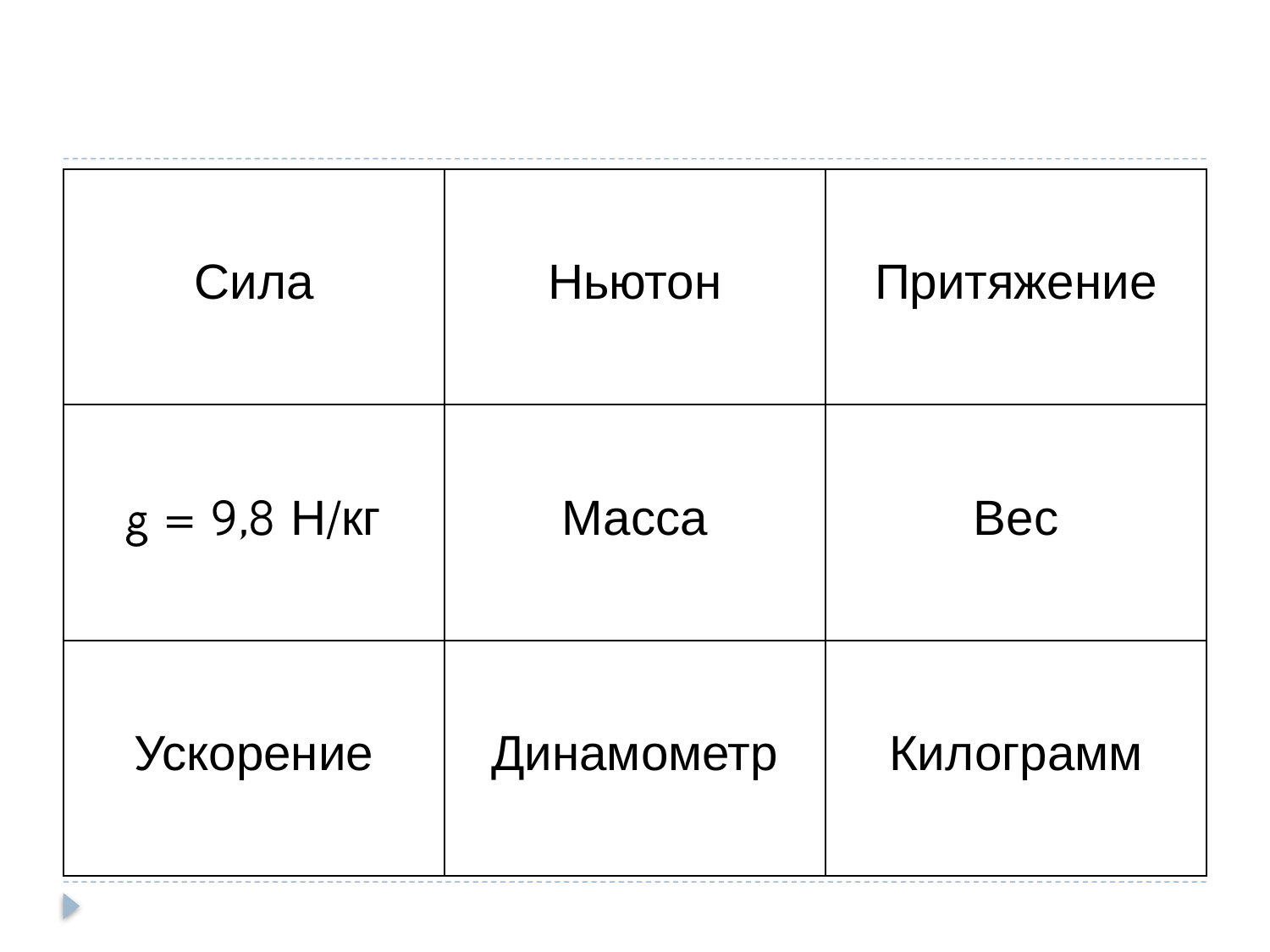

#
| Сила | Ньютон | Притяжение |
| --- | --- | --- |
| g = 9,8 Н/кг | Масса | Вес |
| Ускорение | Динамометр | Килограмм |